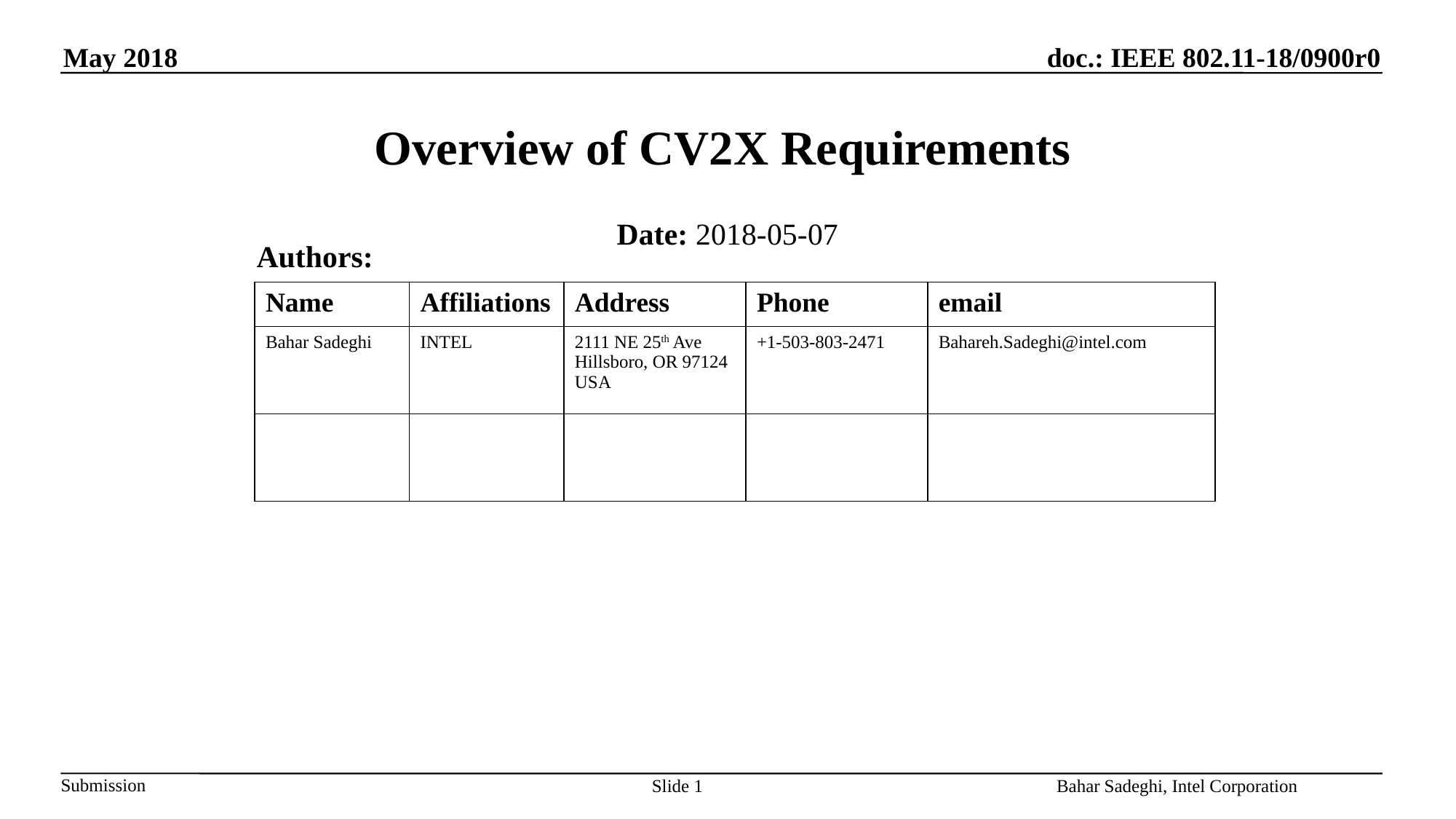

Overview of CV2X Requirements
Date: 2018-05-07

Authors:
| Name | Affiliations | Address | Phone | email |
| --- | --- | --- | --- | --- |
| Bahar Sadeghi | INTEL | 2111 NE 25th Ave Hillsboro, OR 97124 USA | +1-503-803-2471 | Bahareh.Sadeghi@intel.com |
|  |  |  |  |  |